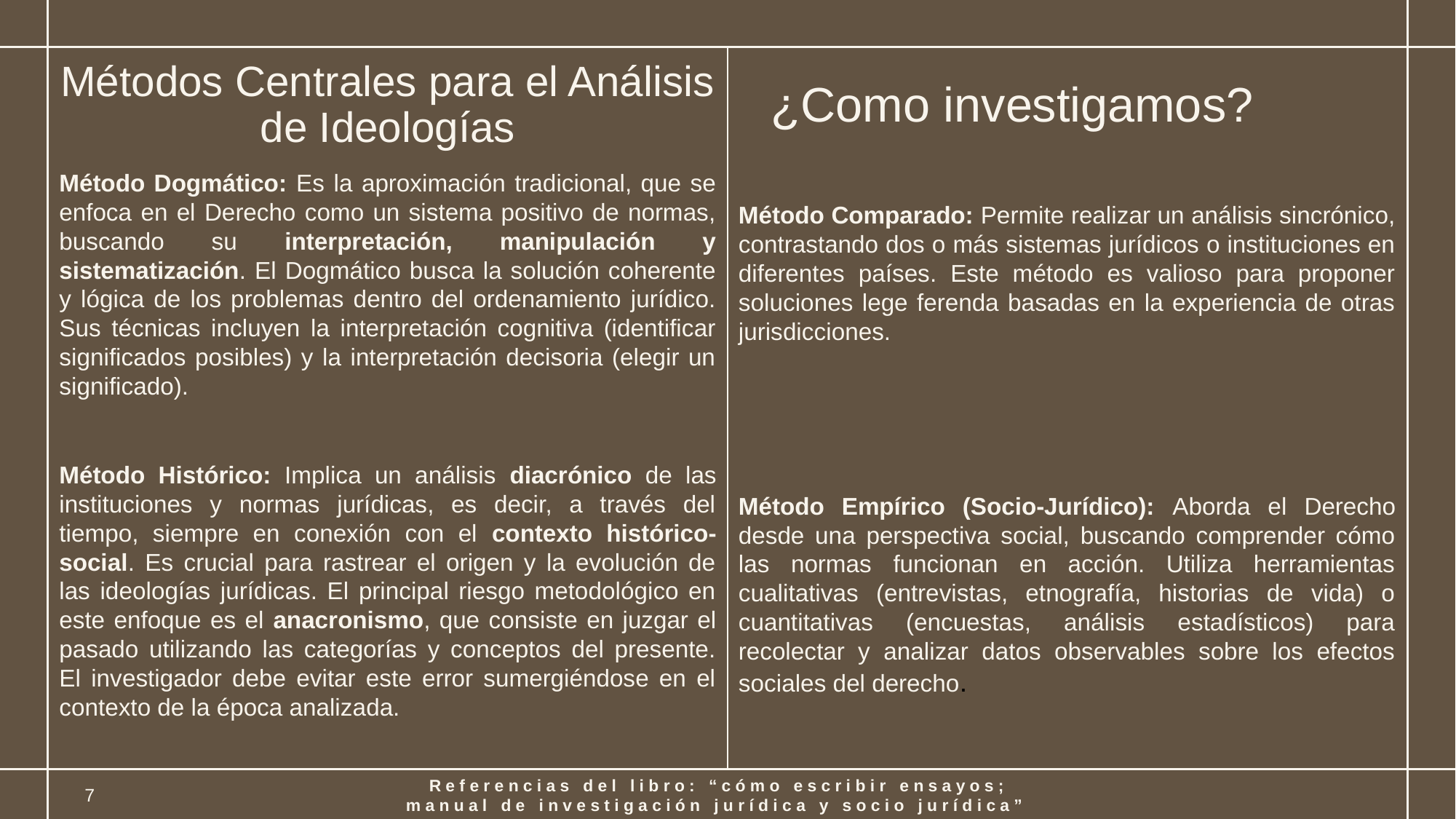

# Métodos Centrales para el Análisis de Ideologías
¿Como investigamos?
Método Dogmático: Es la aproximación tradicional, que se enfoca en el Derecho como un sistema positivo de normas, buscando su interpretación, manipulación y sistematización. El Dogmático busca la solución coherente y lógica de los problemas dentro del ordenamiento jurídico. Sus técnicas incluyen la interpretación cognitiva (identificar significados posibles) y la interpretación decisoria (elegir un significado).

Método Histórico: Implica un análisis diacrónico de las instituciones y normas jurídicas, es decir, a través del tiempo, siempre en conexión con el contexto histórico-social. Es crucial para rastrear el origen y la evolución de las ideologías jurídicas. El principal riesgo metodológico en este enfoque es el anacronismo, que consiste en juzgar el pasado utilizando las categorías y conceptos del presente. El investigador debe evitar este error sumergiéndose en el contexto de la época analizada.
Método Comparado: Permite realizar un análisis sincrónico, contrastando dos o más sistemas jurídicos o instituciones en diferentes países. Este método es valioso para proponer soluciones lege ferenda basadas en la experiencia de otras jurisdicciones.

Método Empírico (Socio-Jurídico): Aborda el Derecho desde una perspectiva social, buscando comprender cómo las normas funcionan en acción. Utiliza herramientas cualitativas (entrevistas, etnografía, historias de vida) o cuantitativas (encuestas, análisis estadísticos) para recolectar y analizar datos observables sobre los efectos sociales del derecho.
 Referencias del libro: “cómo escribir ensayos; manual de investigación jurídica y socio jurídica”
7